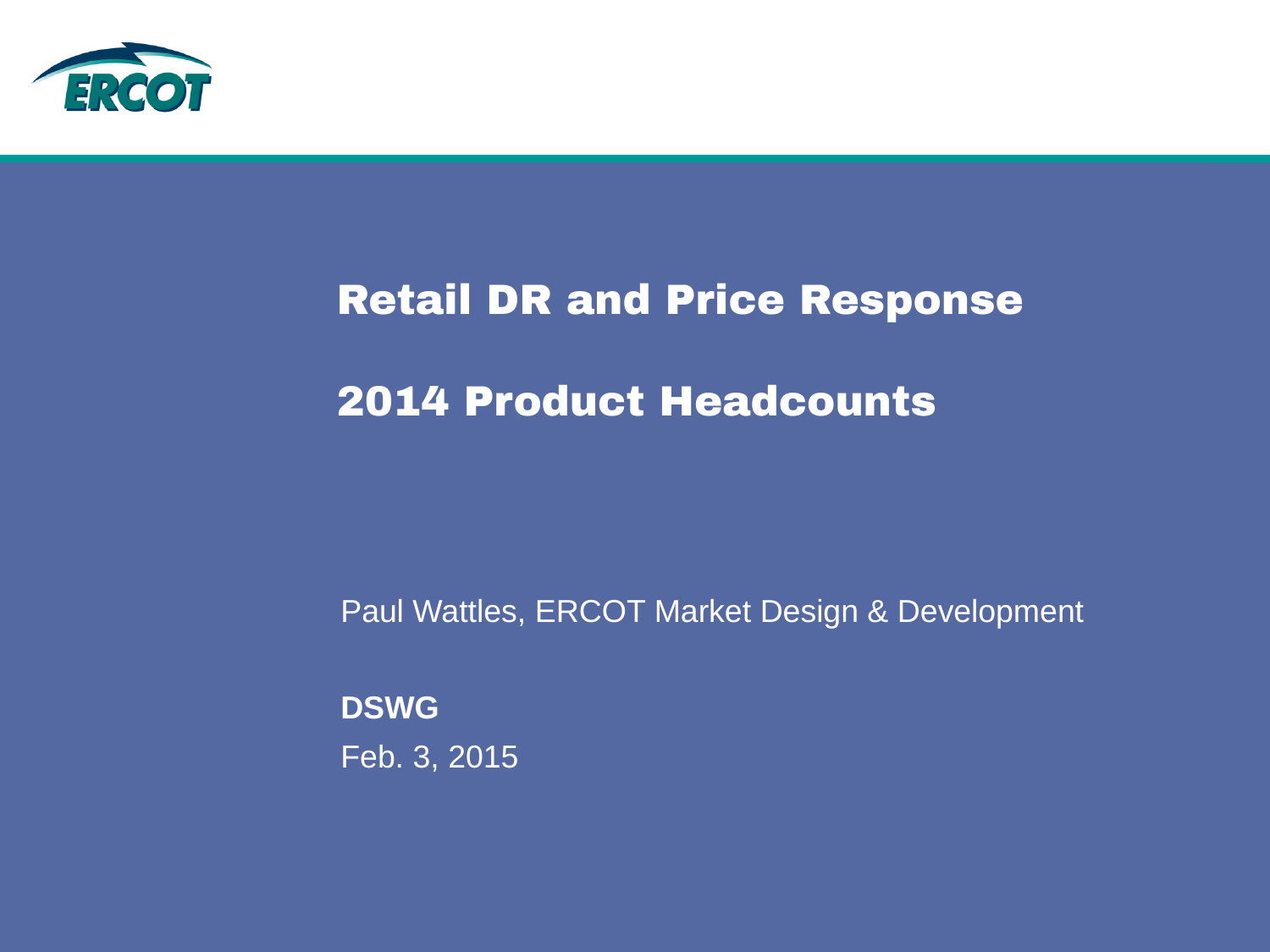

# Retail DR and Price Response 2014 Product Headcounts
Paul Wattles, ERCOT Market Design & Development

DSWG
Feb. 3, 2015